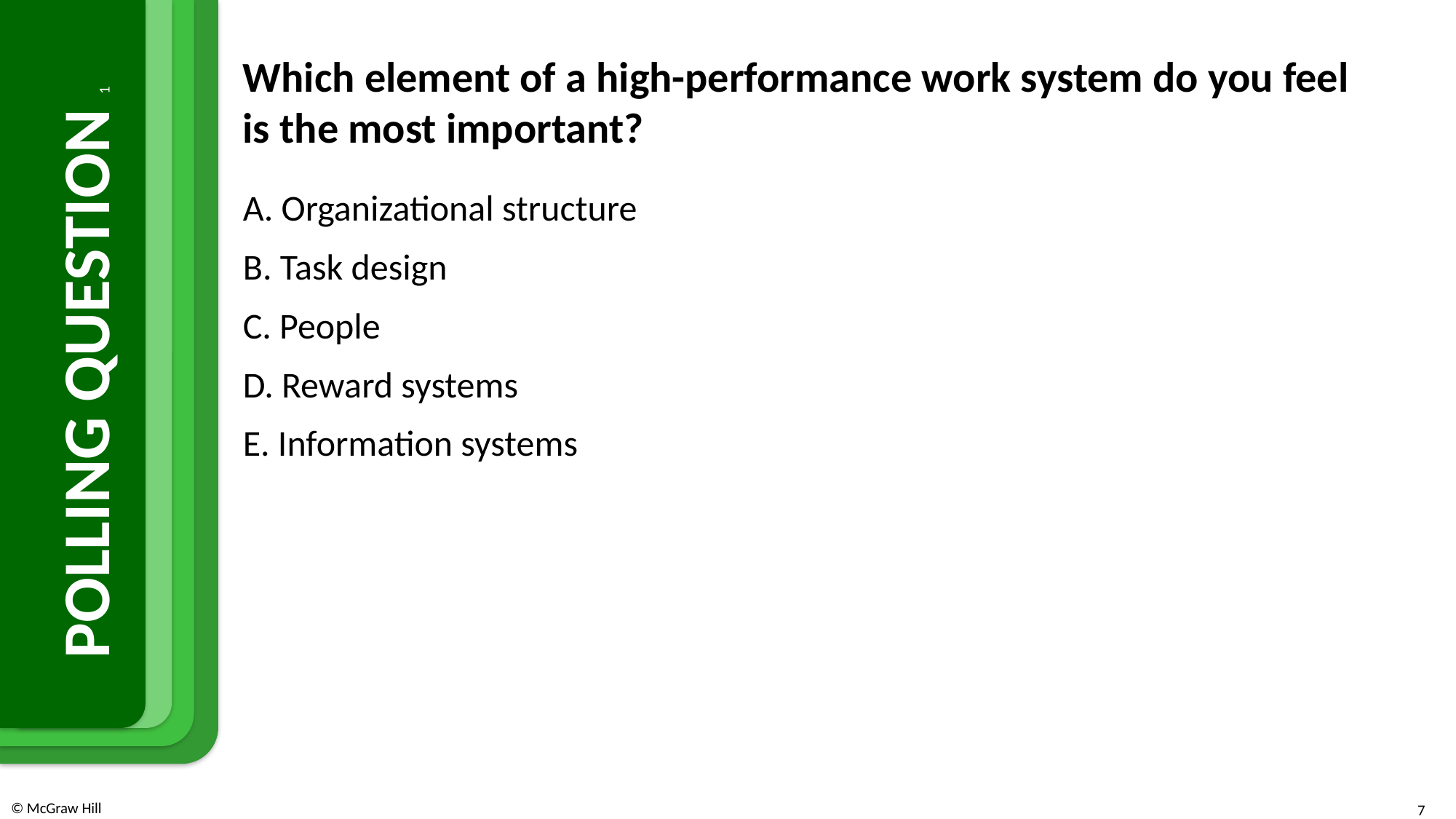

Which element of a high-performance work system do you feel is the most important?
A. Organizational structure
B. Task design
C. People
D. Reward systems
E. Information systems
# POLLING QUESTION 1